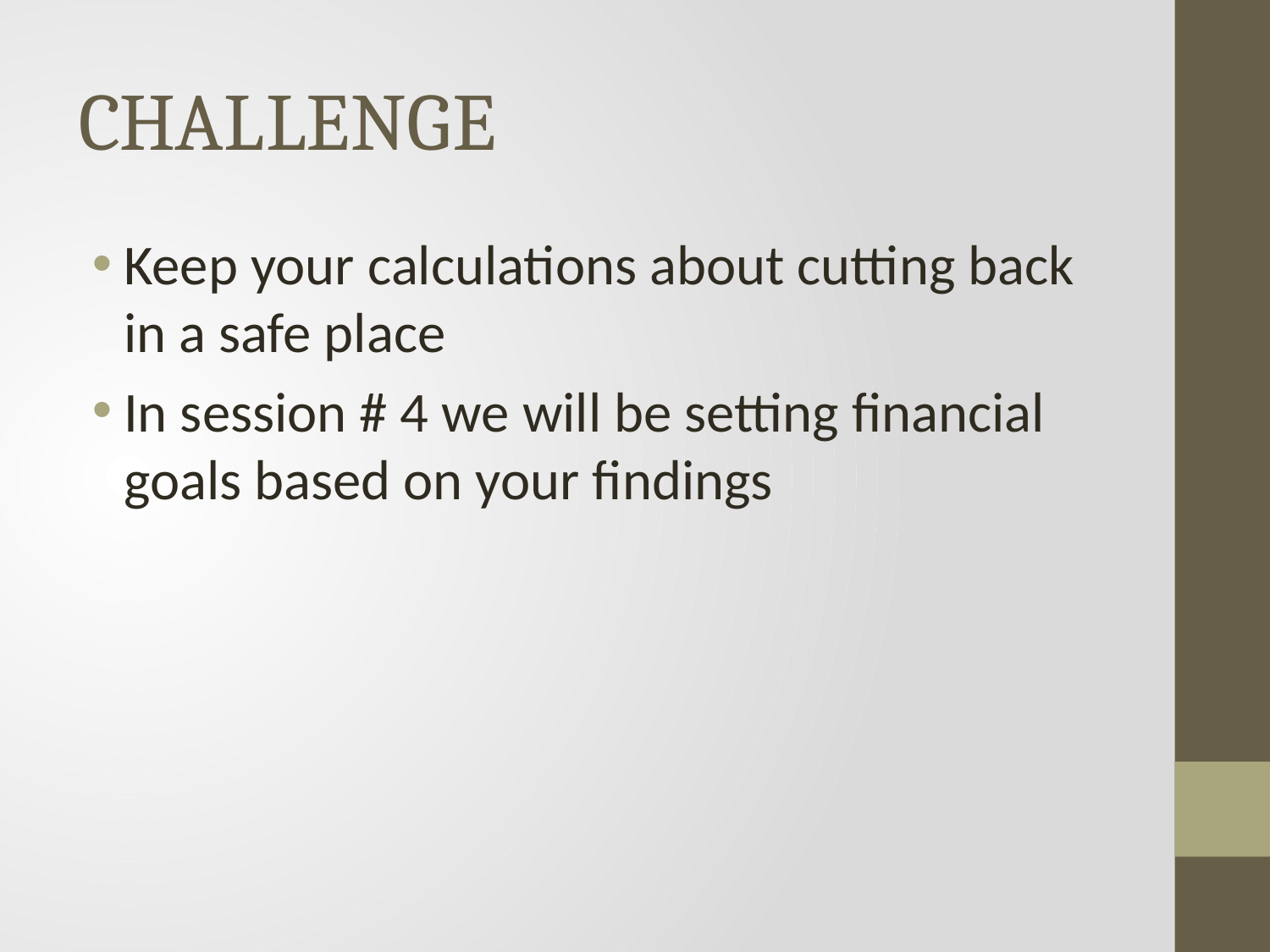

# CHALLENGE
Keep your calculations about cutting back in a safe place
In session # 4 we will be setting financial goals based on your findings